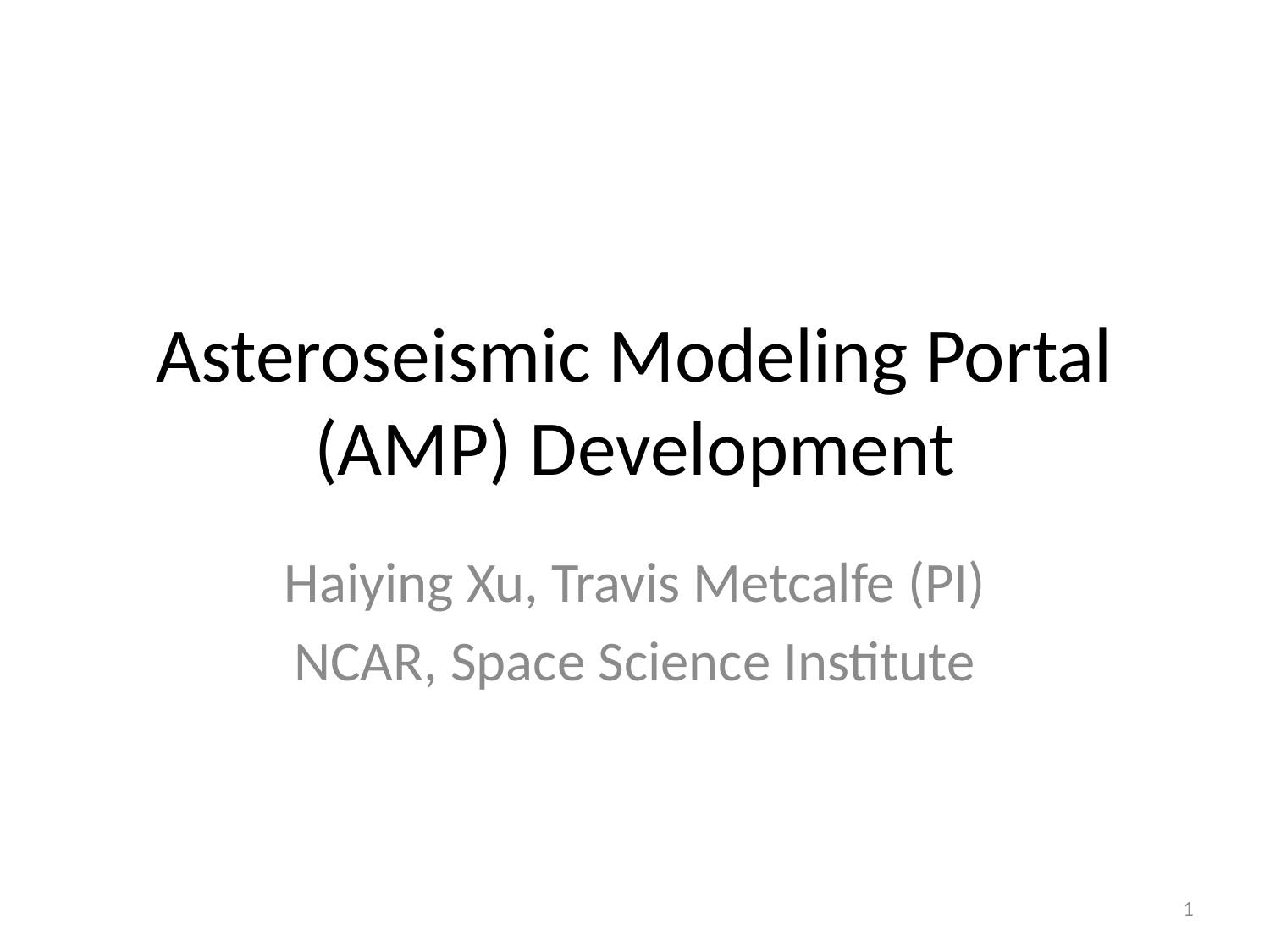

# Asteroseismic Modeling Portal (AMP) Development
Haiying Xu, Travis Metcalfe (PI)
NCAR, Space Science Institute
1